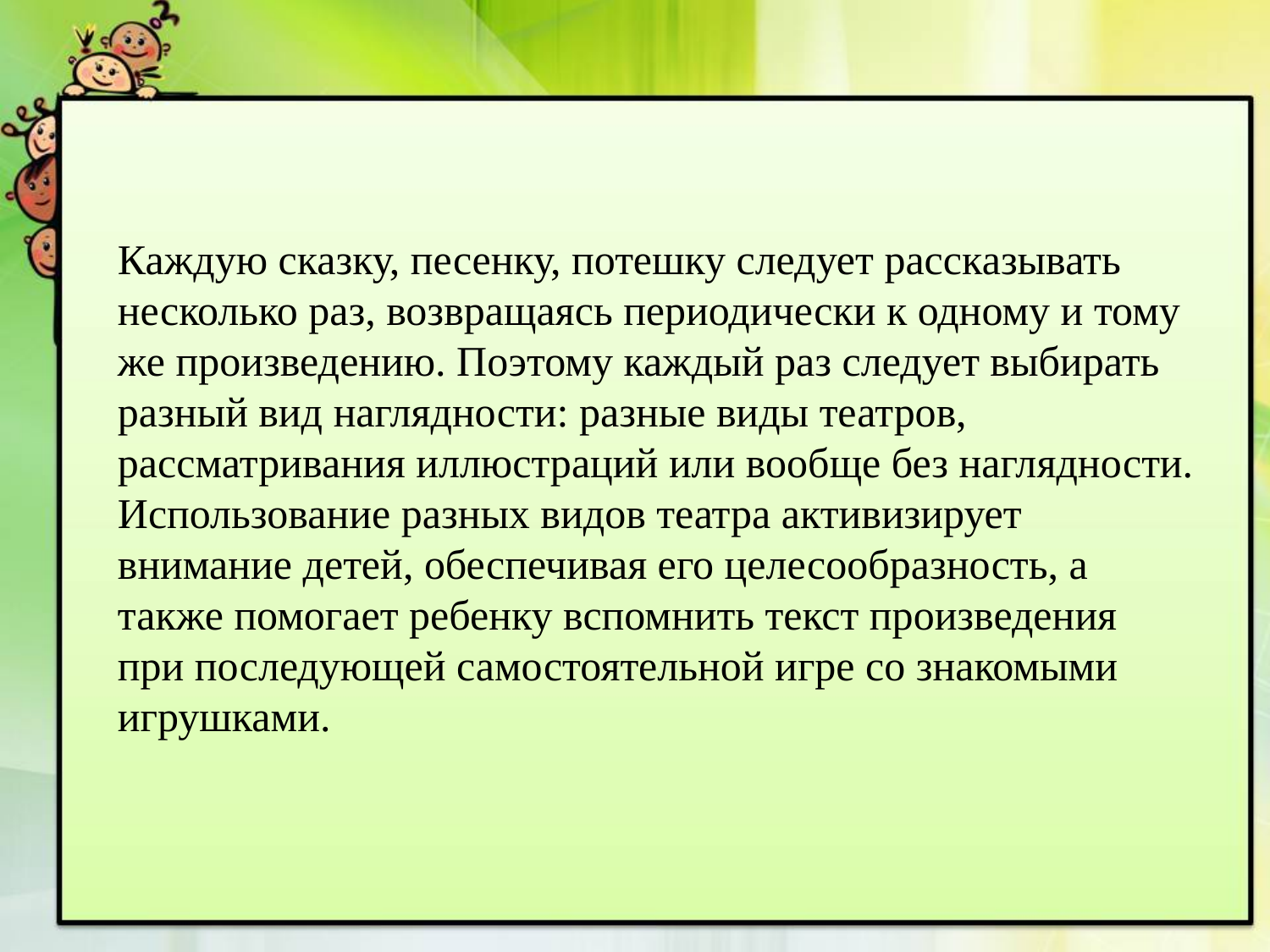

Каждую сказку, песенку, потешку следует рассказывать несколько раз, возвращаясь периодически к одному и тому же произведению. Поэтому каждый раз следует выбирать разный вид наглядности: разные виды театров, рассматривания иллюстраций или вообще без наглядности. Использование разных видов театра активизирует внимание детей, обеспечивая его целесообразность, а также помогает ребенку вспомнить текст произведения при последующей самостоятельной игре со знакомыми игрушками.